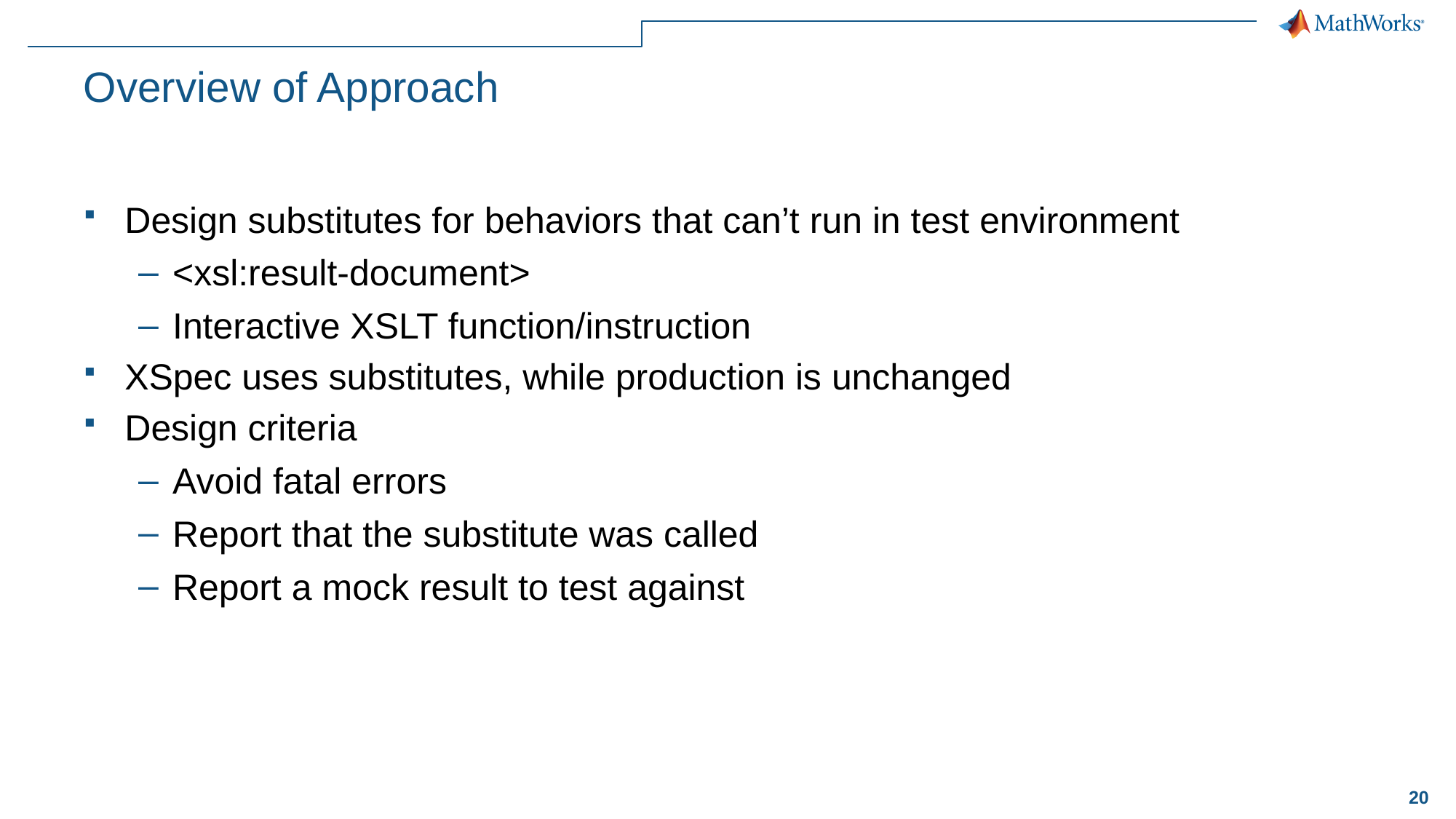

# Overview of Approach
Design substitutes for behaviors that can’t run in test environment
<xsl:result-document>
Interactive XSLT function/instruction
XSpec uses substitutes, while production is unchanged
Design criteria
Avoid fatal errors
Report that the substitute was called
Report a mock result to test against